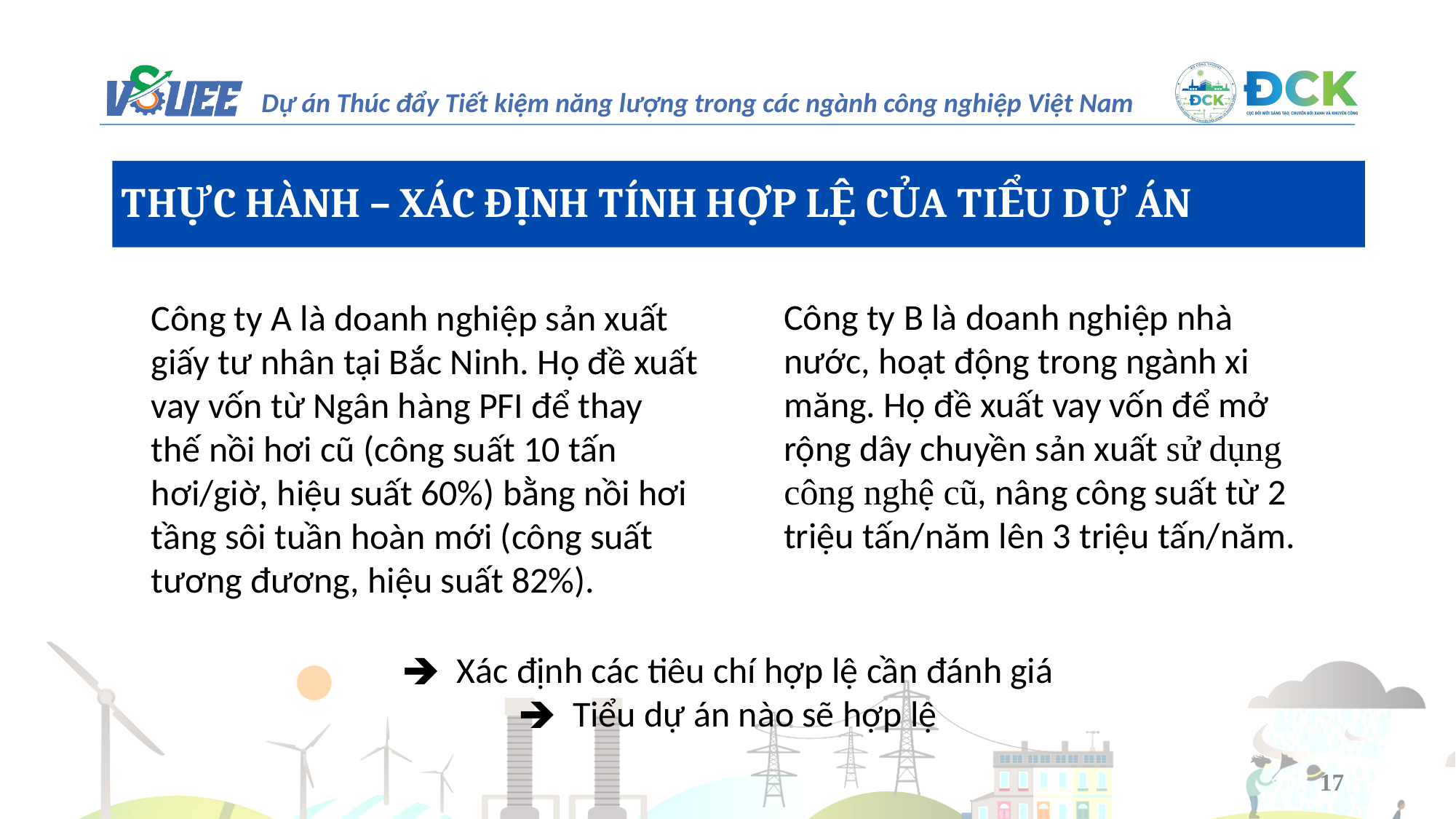

THỰC HÀNH – XÁC ĐỊNH TÍNH HỢP LỆ CỦA TIỂU DỰ ÁN
Công ty A là doanh nghiệp sản xuất giấy tư nhân tại Bắc Ninh. Họ đề xuất vay vốn từ Ngân hàng PFI để thay thế nồi hơi cũ (công suất 10 tấn hơi/giờ, hiệu suất 60%) bằng nồi hơi tầng sôi tuần hoàn mới (công suất tương đương, hiệu suất 82%).
Công ty B là doanh nghiệp nhà nước, hoạt động trong ngành xi măng. Họ đề xuất vay vốn để mở rộng dây chuyền sản xuất sử dụng công nghệ cũ, nâng công suất từ 2 triệu tấn/năm lên 3 triệu tấn/năm.
Xác định các tiêu chí hợp lệ cần đánh giá
Tiểu dự án nào sẽ hợp lệ
17